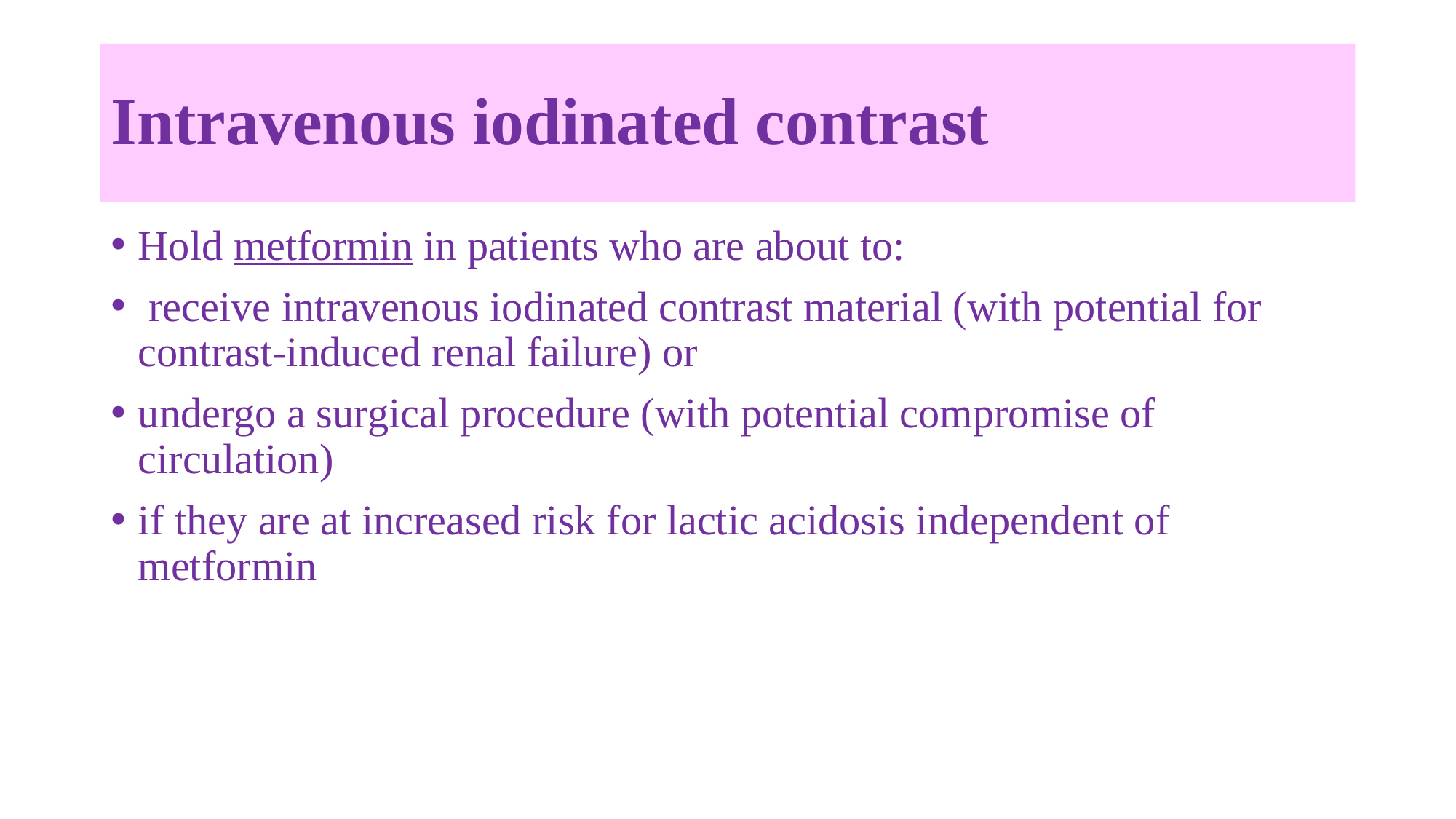

# Intravenous iodinated contrast
Hold metformin in patients who are about to:
 receive intravenous iodinated contrast material (with potential for contrast-induced renal failure) or
undergo a surgical procedure (with potential compromise of circulation)
if they are at increased risk for lactic acidosis independent of metformin